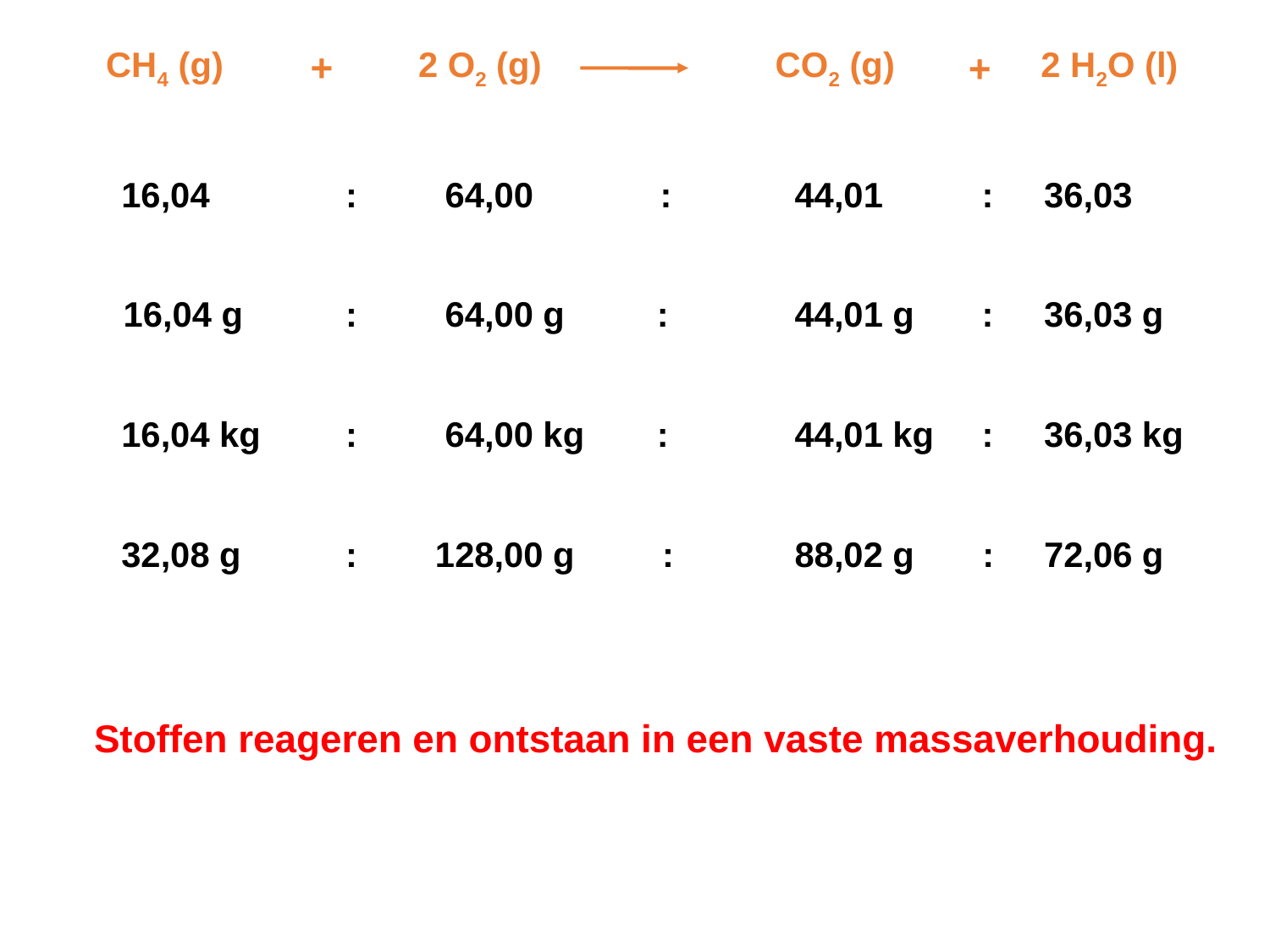

CH4 (g)                    2 O2 (g)                        CO2 (g)               2 H2O (l)
+
+

   CH4 (g)                    2 O2 (g)                        CO2 (g)             2 H2O (l)

   	16,04       	:      	64,00             :                          	44,01       	:    	36,03

    16,04 g          	:        	64,00 g       	:           	44,01 g     	:   	36,03 g

 	16,04 kg        	:       	64,00 kg     	:           	44,01 kg   	:    	36,03 kg

 	32,08 g          	:        128,00 g         :            	88,02 g       :    	72,06 g

 Stoffen reageren en ontstaan in een vaste massaverhouding.